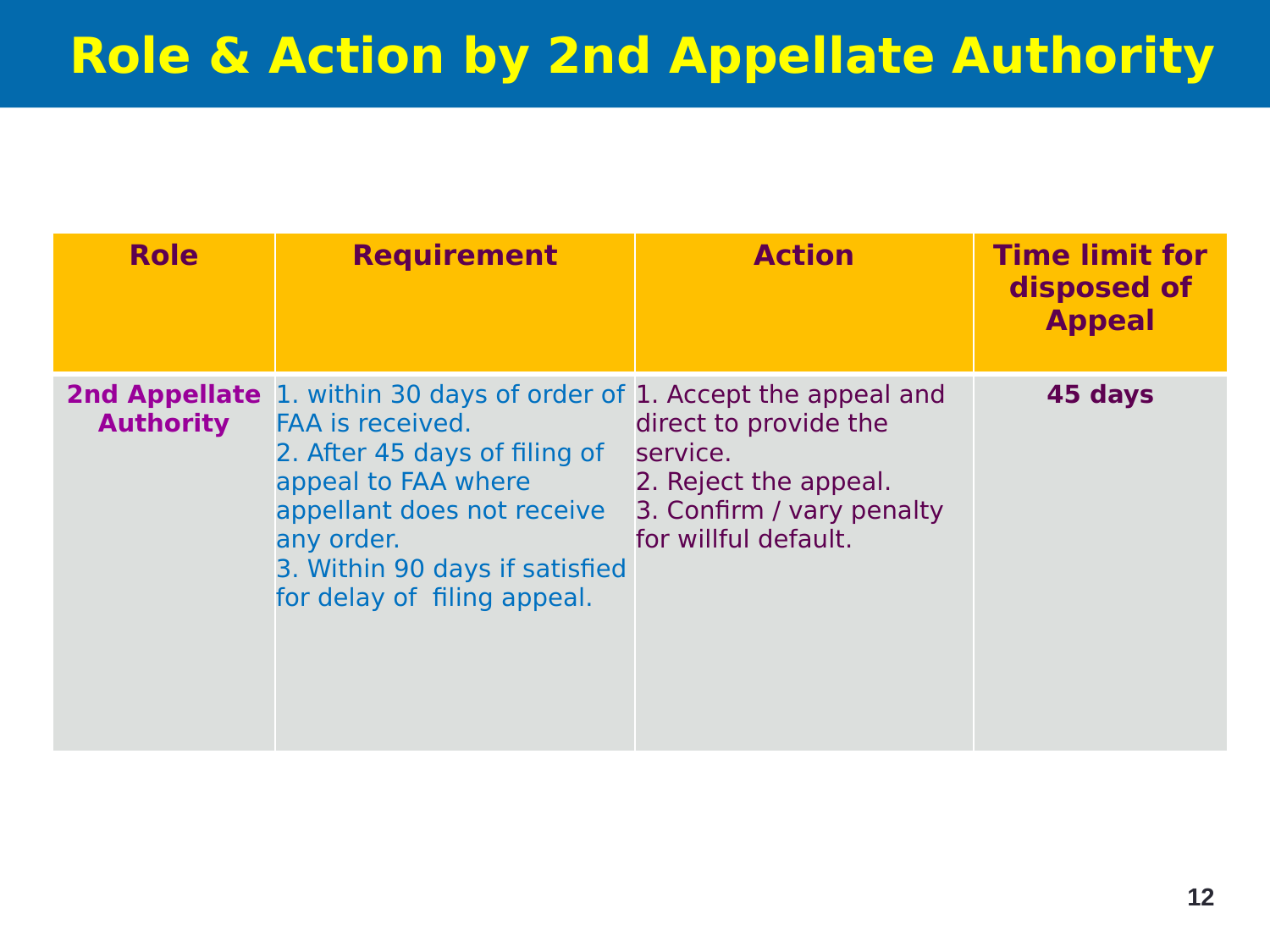

Role & Action by 2nd Appellate Authority
| Role | Requirement | Action | Time limit for disposed of Appeal |
| --- | --- | --- | --- |
| 2nd Appellate Authority | 1. within 30 days of order of FAA is received. 2. After 45 days of filing of appeal to FAA where appellant does not receive any order. 3. Within 90 days if satisfied for delay of filing appeal. | 1. Accept the appeal and direct to provide the service. 2. Reject the appeal. 3. Confirm / vary penalty for willful default. | 45 days |
12